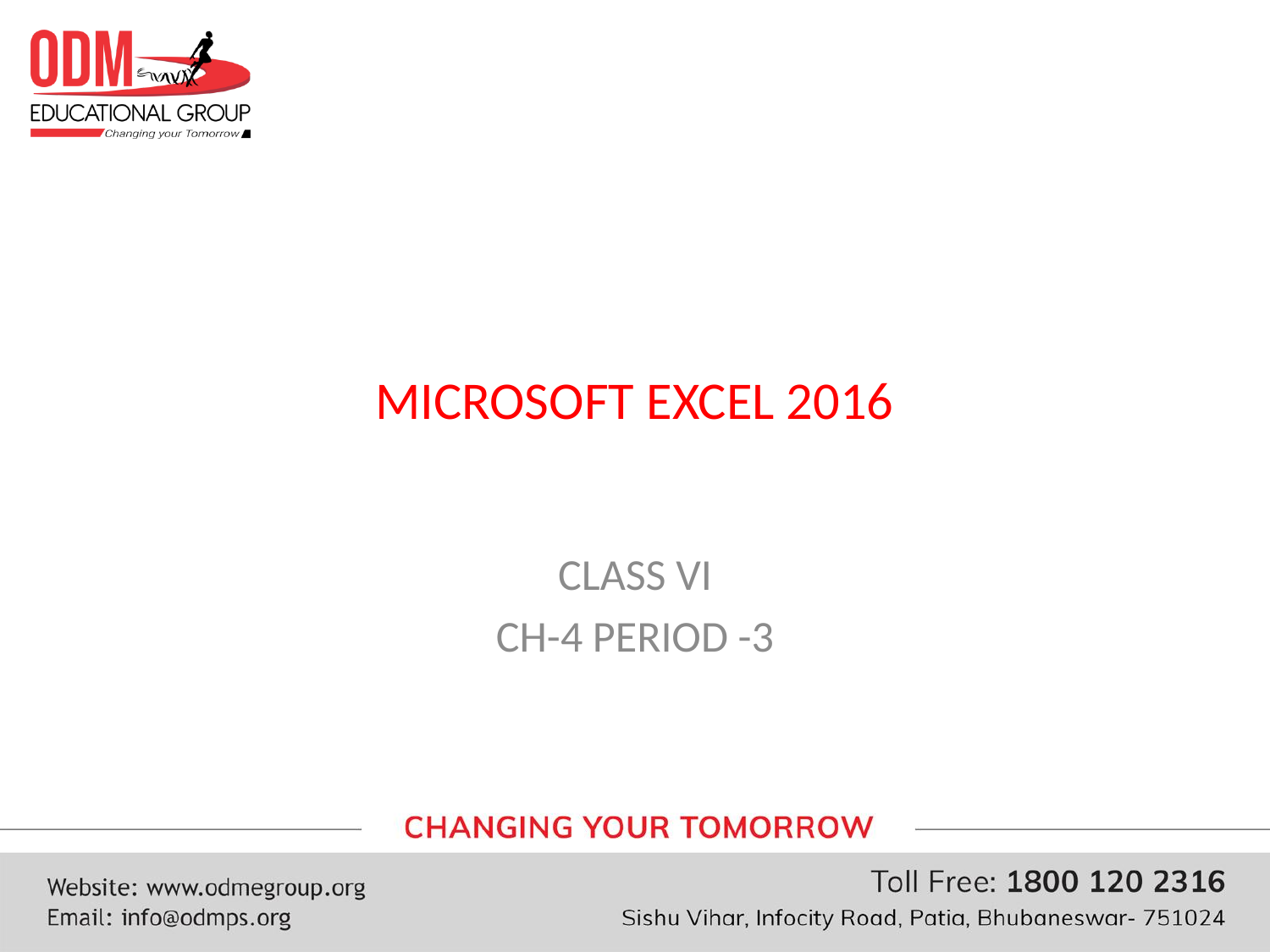

# MICROSOFT EXCEL 2016
CLASS VI
CH-4 PERIOD -3